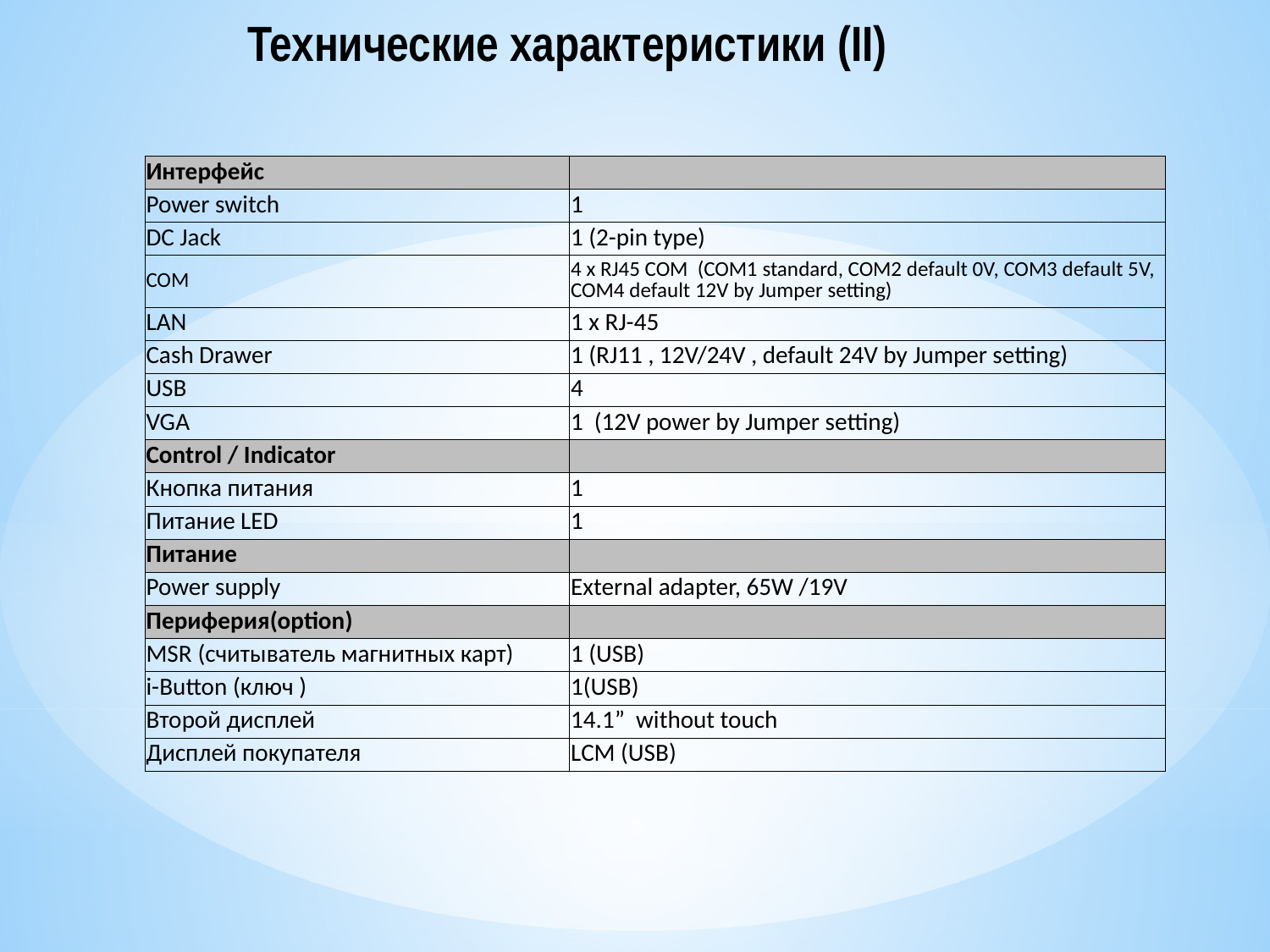

Технические характеристики (II)

| Интерфейс |  |
| --- | --- |
| Power switch | 1 |
| DC Jack | 1 (2-pin type) |
| COM | 4 x RJ45 COM (COM1 standard, COM2 default 0V, COM3 default 5V, COM4 default 12V by Jumper setting) |
| LAN | 1 x RJ-45 |
| Cash Drawer | 1 (RJ11 , 12V/24V , default 24V by Jumper setting) |
| USB | 4 |
| VGA | 1 (12V power by Jumper setting) |
| Control / Indicator |  |
| Кнопка питания | 1 |
| Питание LED | 1 |
| Питание |  |
| Power supply | External adapter, 65W /19V |
| Периферия(option) |  |
| MSR (считыватель магнитных карт) | 1 (USB) |
| i-Button (ключ ) | 1(USB) |
| Второй дисплей | 14.1” without touch |
| Дисплей покупателя | LCM (USB) |